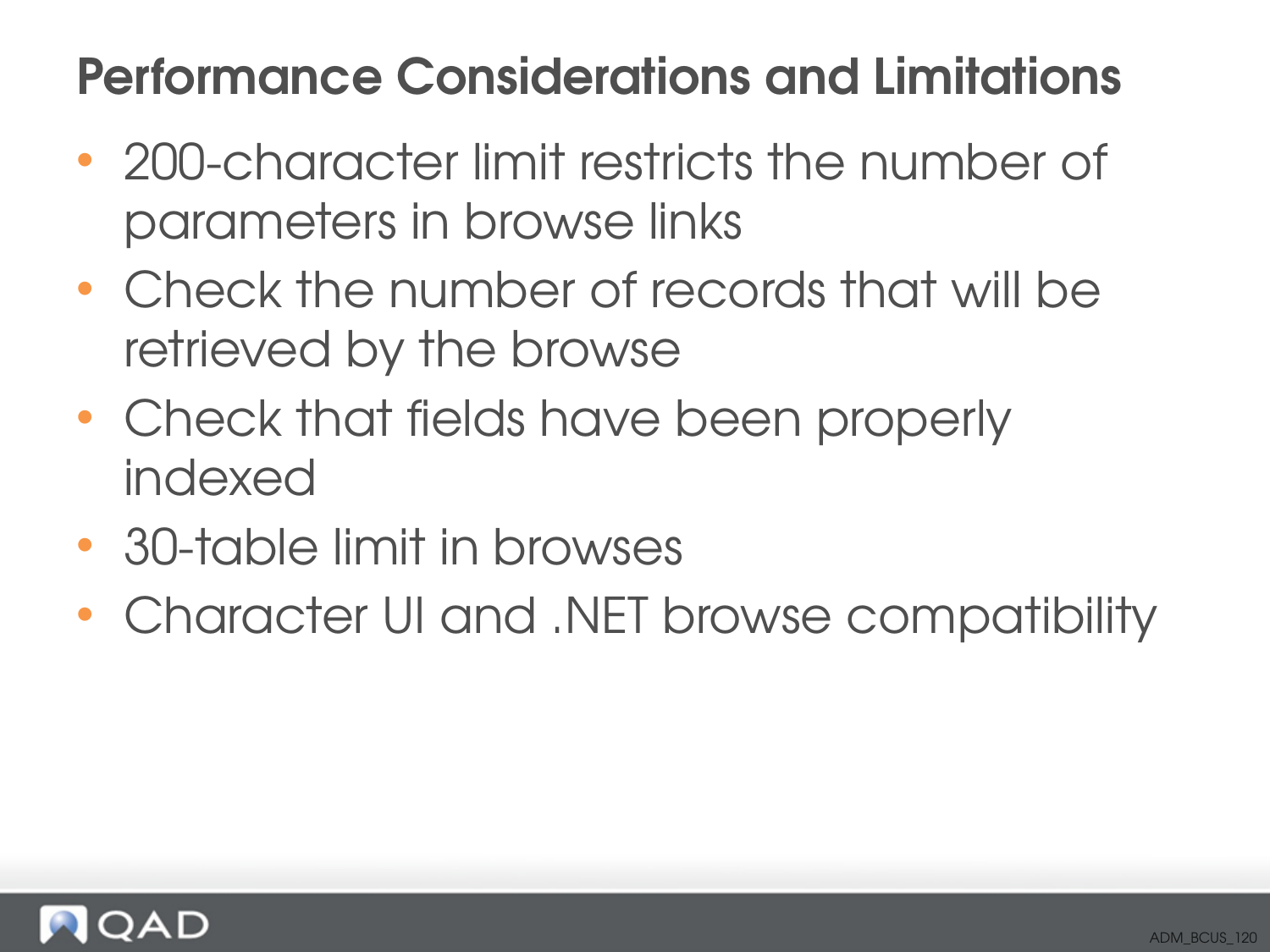

# Performance Considerations and Limitations
200-character limit restricts the number of parameters in browse links
Check the number of records that will be retrieved by the browse
Check that fields have been properly indexed
30-table limit in browses
Character UI and .NET browse compatibility

ADM_BCUS_120